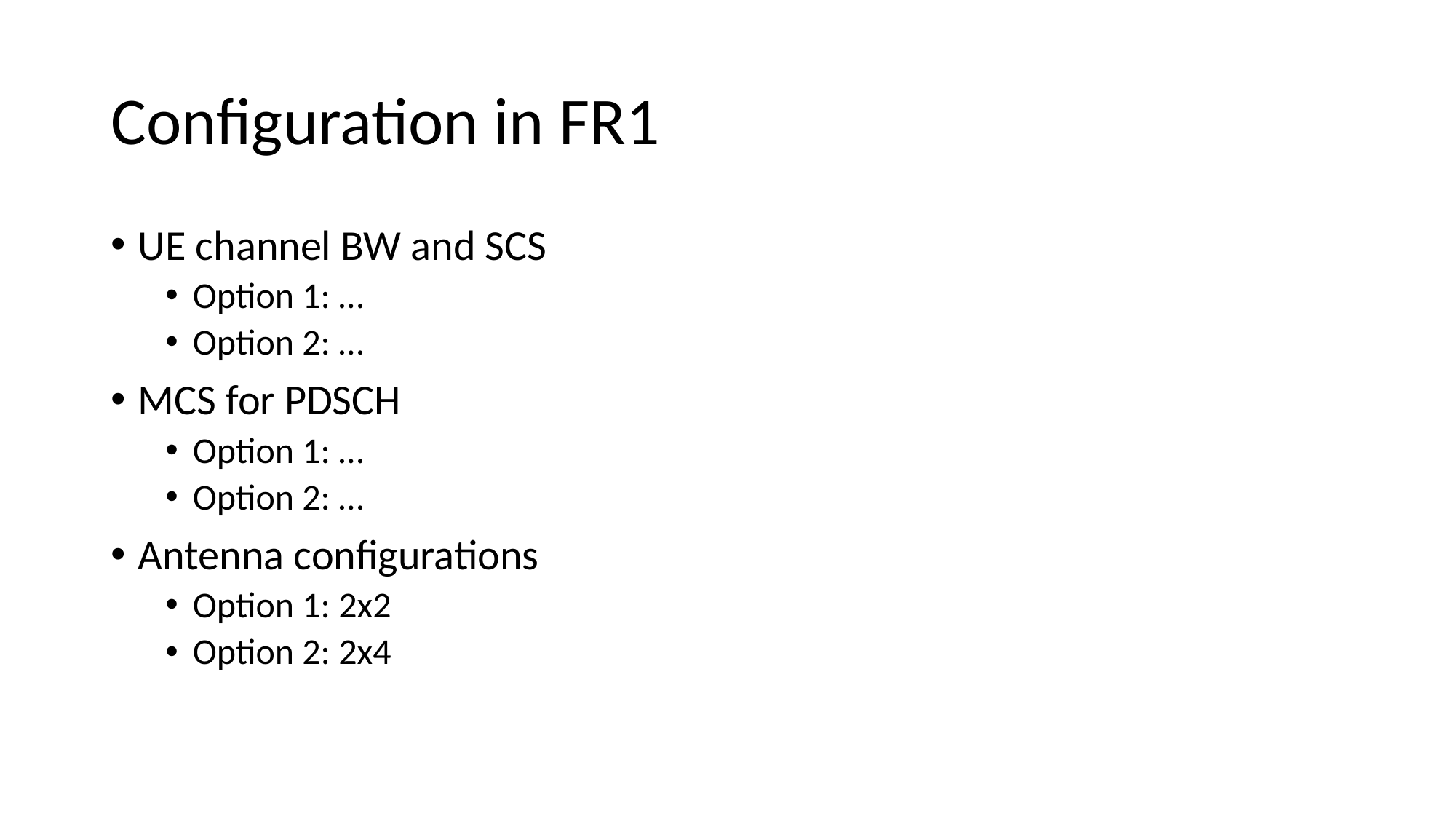

# Configuration in FR1
UE channel BW and SCS
Option 1: …
Option 2: …
MCS for PDSCH
Option 1: …
Option 2: …
Antenna configurations
Option 1: 2x2
Option 2: 2x4